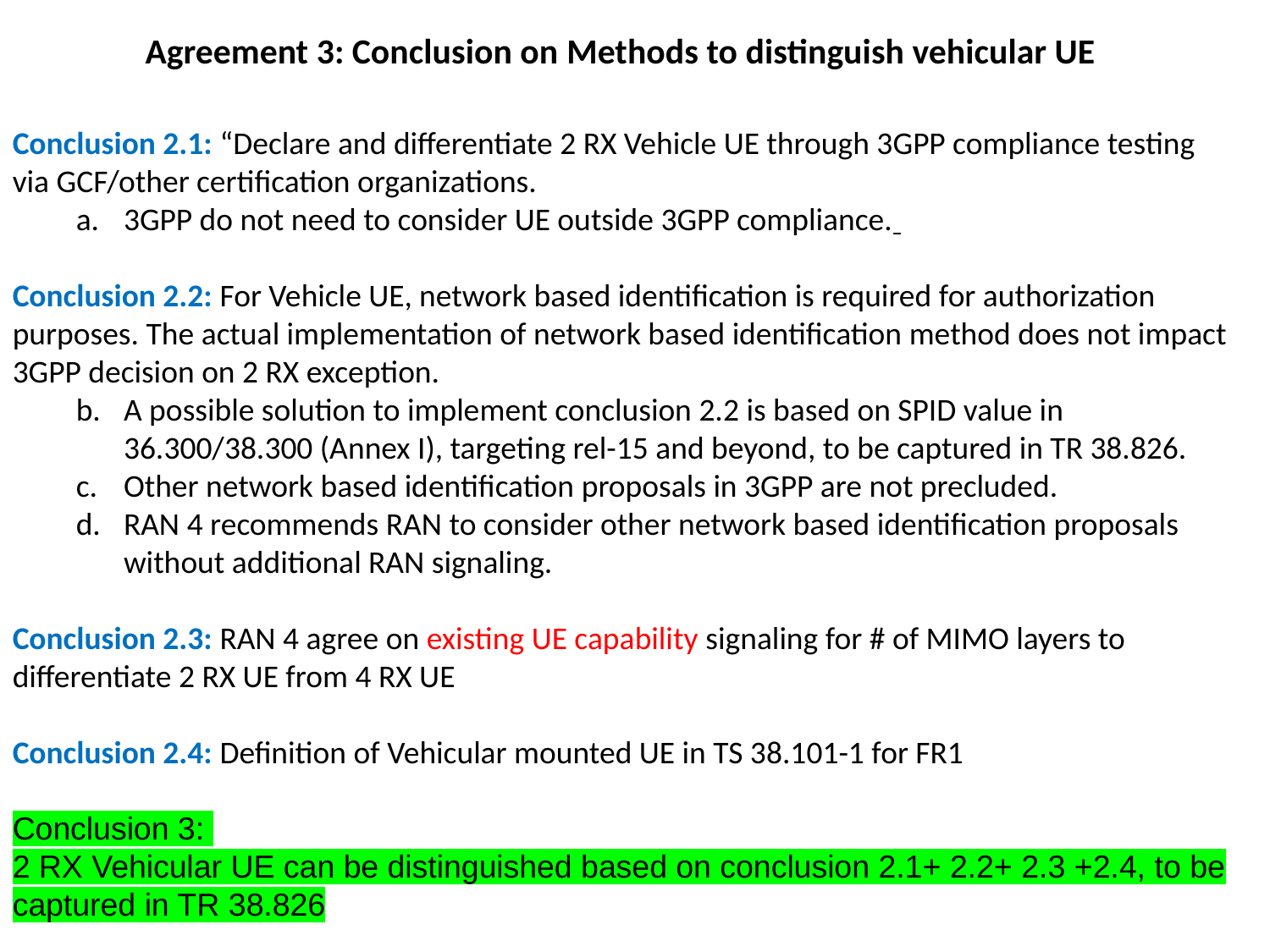

# Agreement 3: Conclusion on Methods to distinguish vehicular UE
Conclusion 2.1: “Declare and differentiate 2 RX Vehicle UE through 3GPP compliance testing via GCF/other certification organizations.
3GPP do not need to consider UE outside 3GPP compliance.

Conclusion 2.2: For Vehicle UE, network based identification is required for authorization purposes. The actual implementation of network based identification method does not impact 3GPP decision on 2 RX exception.
A possible solution to implement conclusion 2.2 is based on SPID value in 36.300/38.300 (Annex I), targeting rel-15 and beyond, to be captured in TR 38.826.
Other network based identification proposals in 3GPP are not precluded.
RAN 4 recommends RAN to consider other network based identification proposals without additional RAN signaling.

Conclusion 2.3: RAN 4 agree on existing UE capability signaling for # of MIMO layers to differentiate 2 RX UE from 4 RX UE

Conclusion 2.4: Definition of Vehicular mounted UE in TS 38.101-1 for FR1

Conclusion 3:
2 RX Vehicular UE can be distinguished based on conclusion 2.1+ 2.2+ 2.3 +2.4, to be captured in TR 38.826